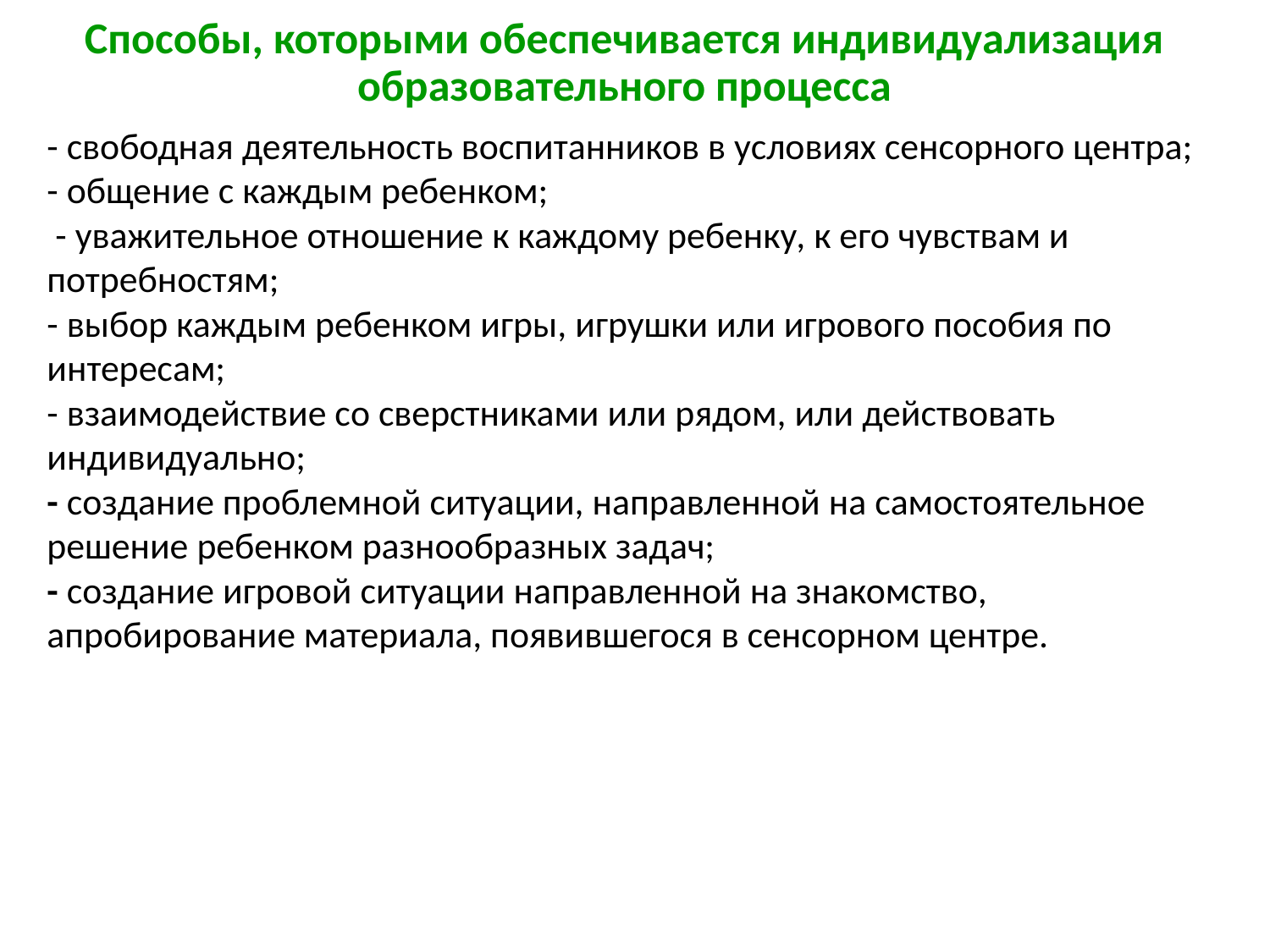

# Способы, которыми обеспечивается индивидуализация образовательного процесса
- свободная деятельность воспитанников в условиях сенсорного центра;
- общение с каждым ребенком;
 - уважительное отношение к каждому ребенку, к его чувствам и потребностям;
- выбор каждым ребенком игры, игрушки или игрового пособия по интересам;
- взаимодействие со сверстниками или рядом, или действовать индивидуально;
- создание проблемной ситуации, направленной на самостоятельное решение ребенком разнообразных задач;
- создание игровой ситуации направленной на знакомство, апробирование материала, появившегося в сенсорном центре.